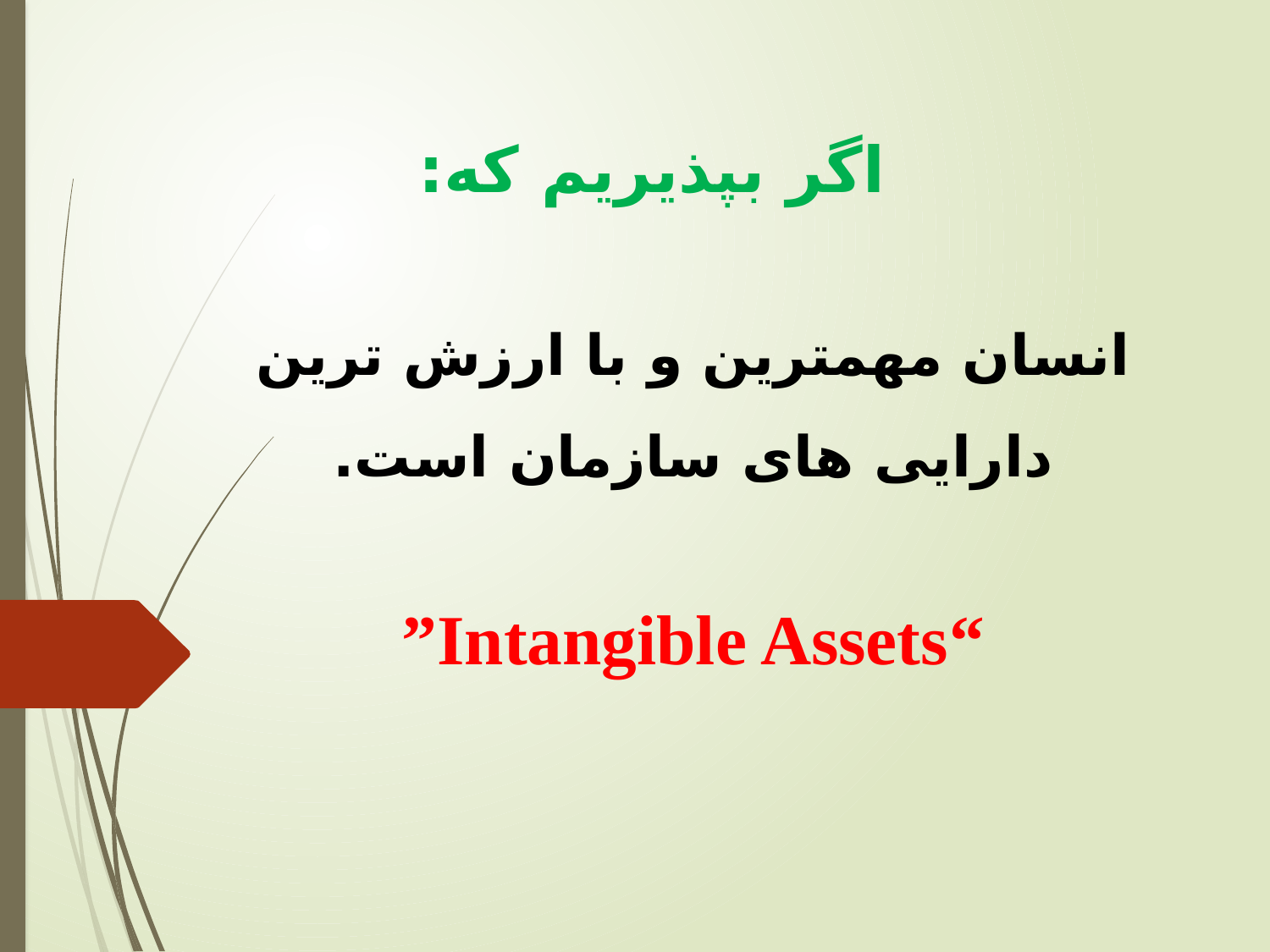

اگر بپذيريم که:

انسان مهمترين و با ارزش ترين دارايی های سازمان است.

“Intangible Assets”